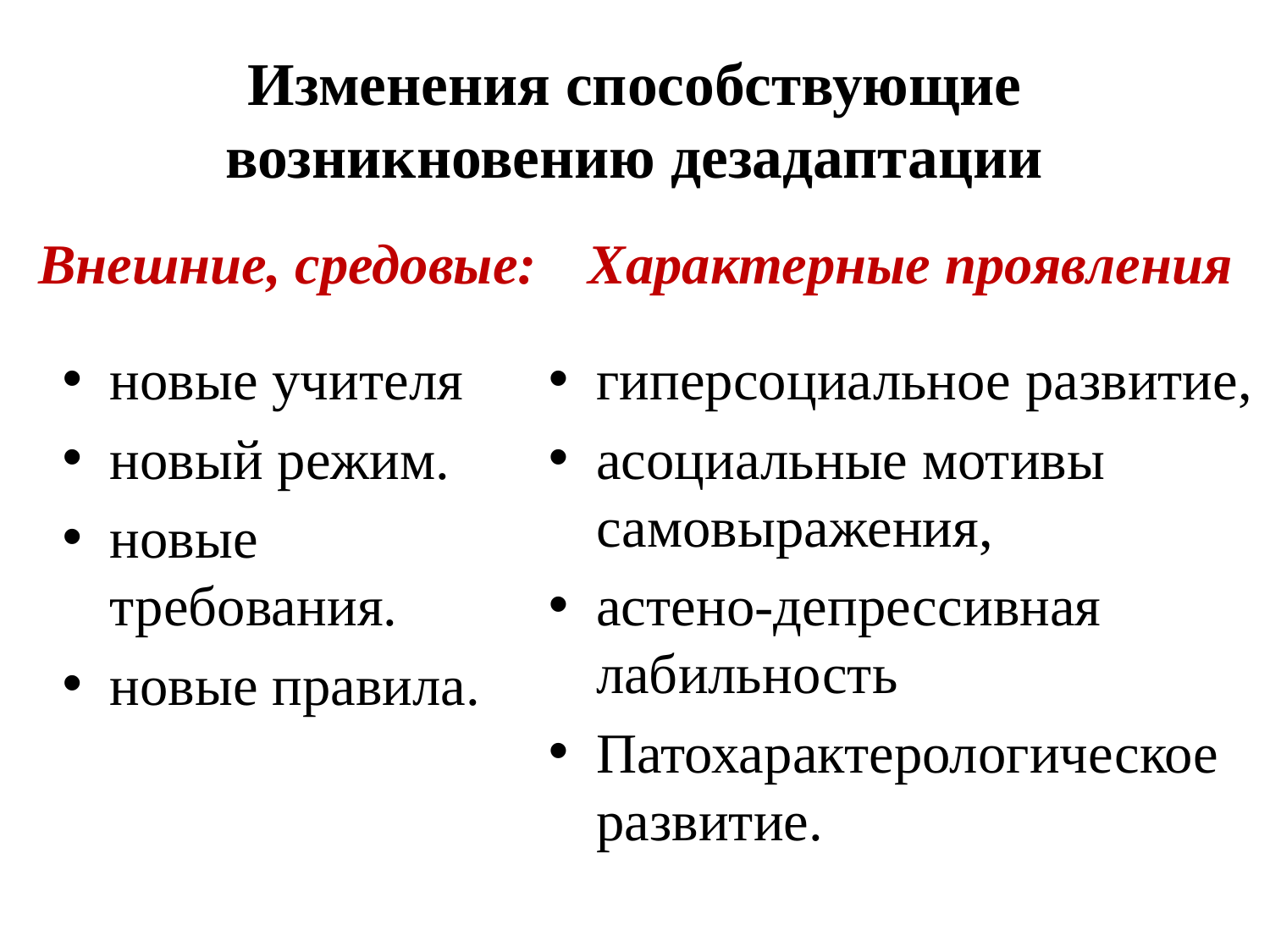

# Изменения способствующие возникновению дезадаптации
Внешние, средовые:
Характерные проявления
новые учителя
новый режим.
новые требования.
новые правила.

гиперсоциальное развитие,
асоциальные мотивы самовыражения,
астено-депрессивная лабильность
Патохарактерологическое развитие.